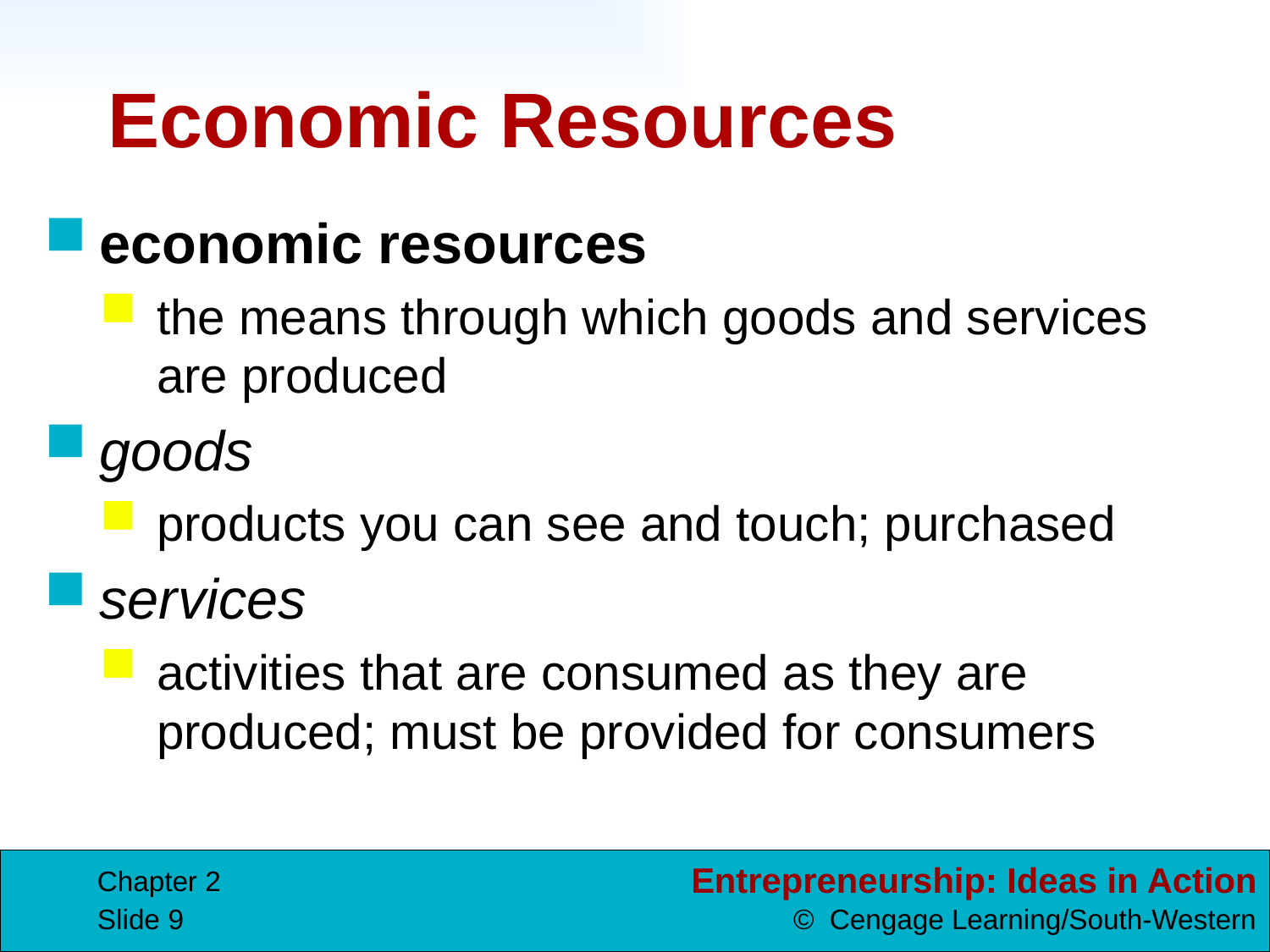

# Economic Resources
economic resources
the means through which goods and services are produced
goods
products you can see and touch; purchased
services
activities that are consumed as they are produced; must be provided for consumers
Chapter 2
Slide 9